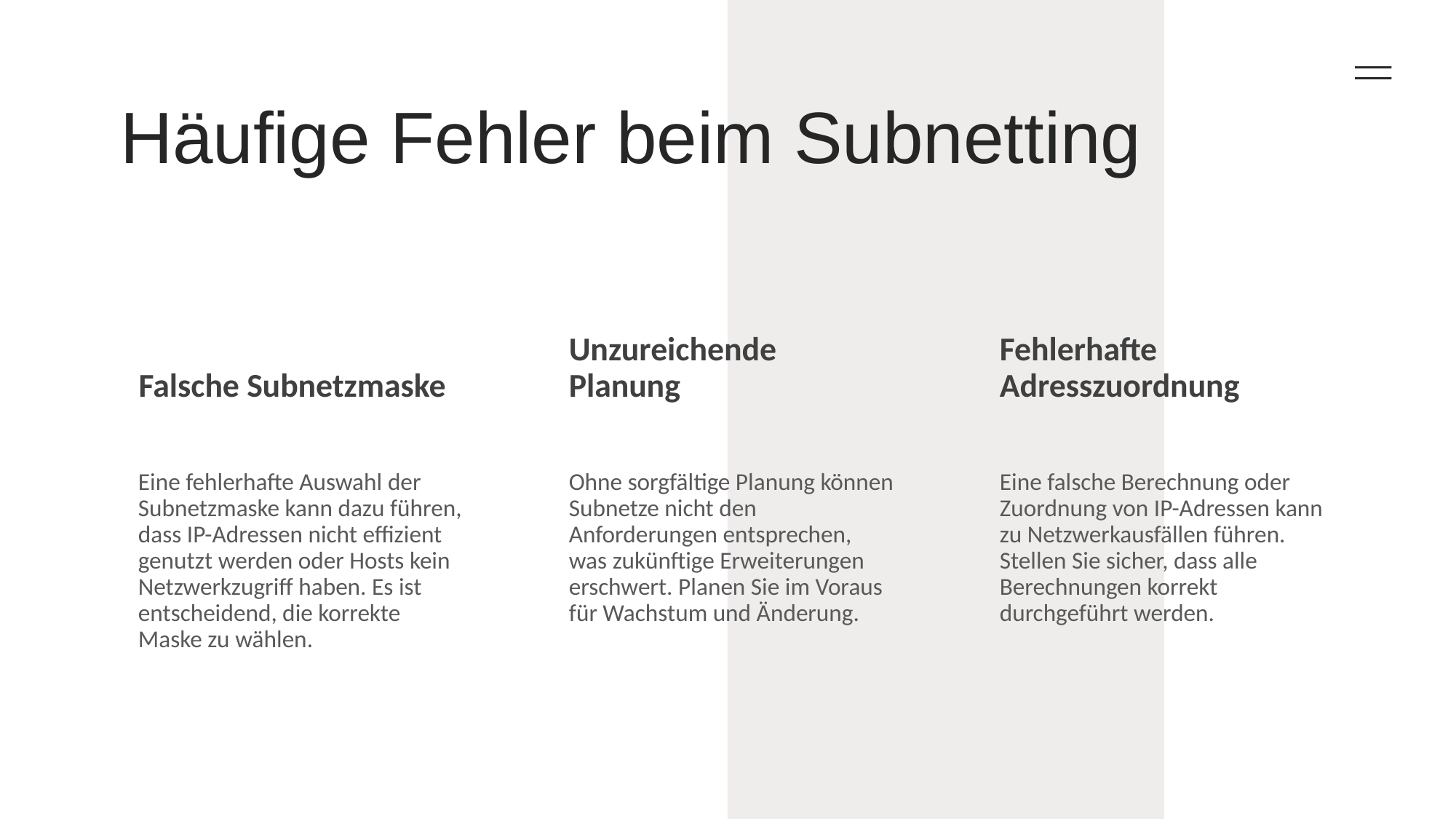

# Häufige Fehler beim Subnetting
Falsche Subnetzmaske
Unzureichende Planung
Fehlerhafte Adresszuordnung
Eine fehlerhafte Auswahl der Subnetzmaske kann dazu führen, dass IP-Adressen nicht effizient genutzt werden oder Hosts kein Netzwerkzugriff haben. Es ist entscheidend, die korrekte Maske zu wählen.
Ohne sorgfältige Planung können Subnetze nicht den Anforderungen entsprechen, was zukünftige Erweiterungen erschwert. Planen Sie im Voraus für Wachstum und Änderung.
Eine falsche Berechnung oder Zuordnung von IP-Adressen kann zu Netzwerkausfällen führen. Stellen Sie sicher, dass alle Berechnungen korrekt durchgeführt werden.